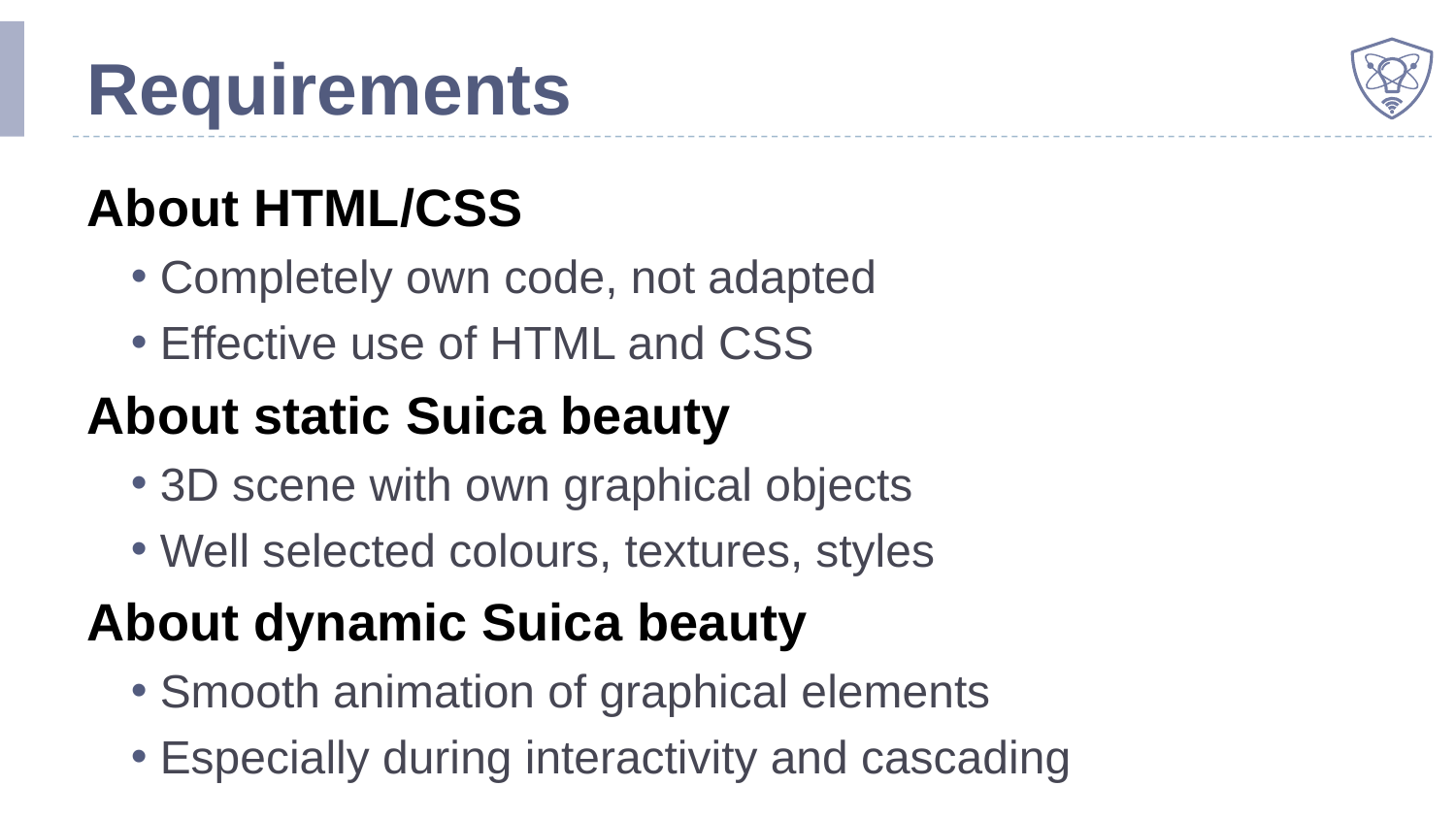

# Requirements
About HTML/CSS
Completely own code, not adapted
Effective use of HTML and CSS
About static Suica beauty
3D scene with own graphical objects
Well selected colours, textures, styles
About dynamic Suica beauty
Smooth animation of graphical elements
Especially during interactivity and cascading